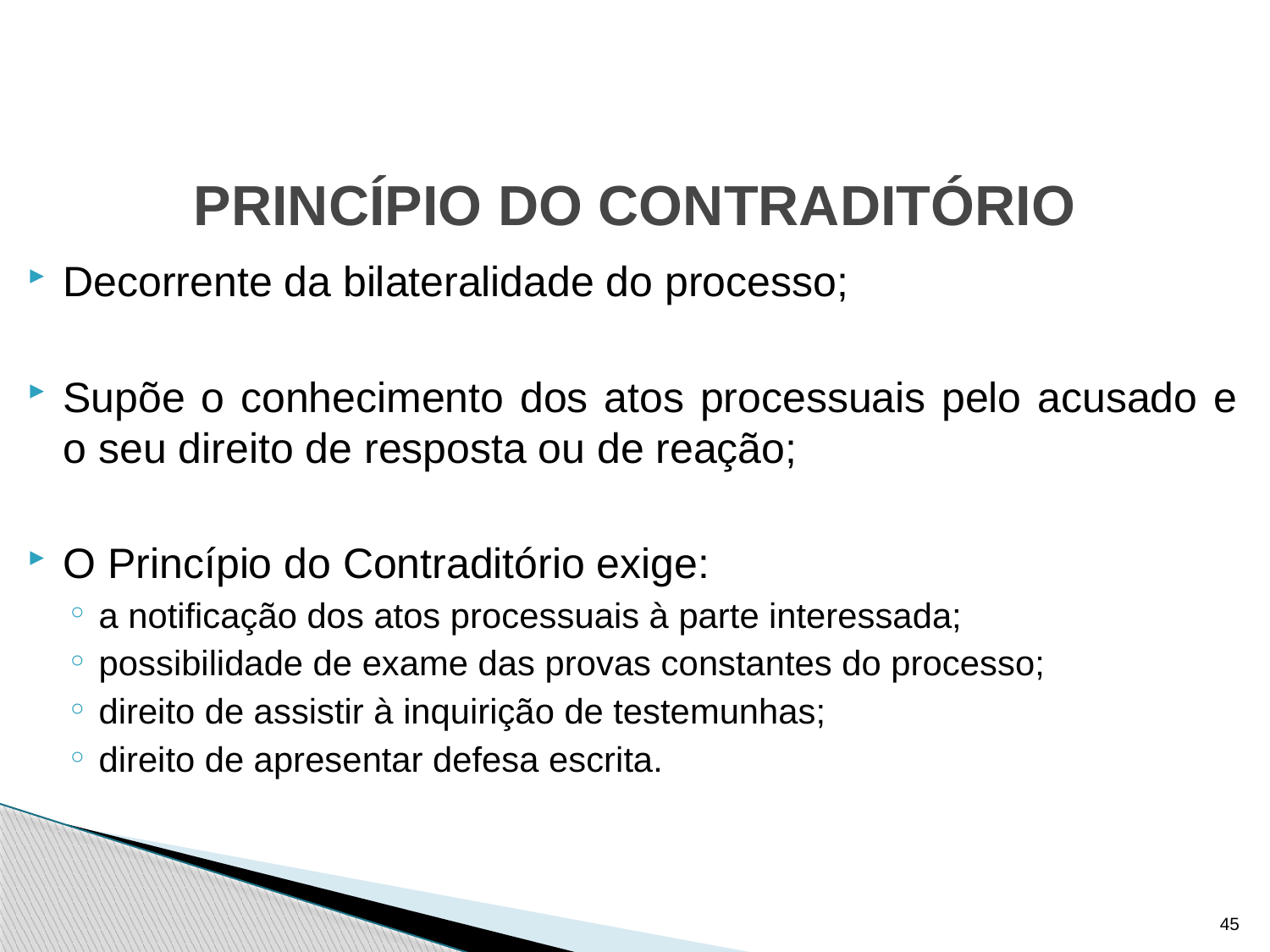

# PRINCÍPIO DO CONTRADITÓRIO
Decorrente da bilateralidade do processo;

Supõe o conhecimento dos atos processuais pelo acusado e o seu direito de resposta ou de reação;

O Princípio do Contraditório exige:
a notificação dos atos processuais à parte interessada;
possibilidade de exame das provas constantes do processo;
direito de assistir à inquirição de testemunhas;
direito de apresentar defesa escrita.
45